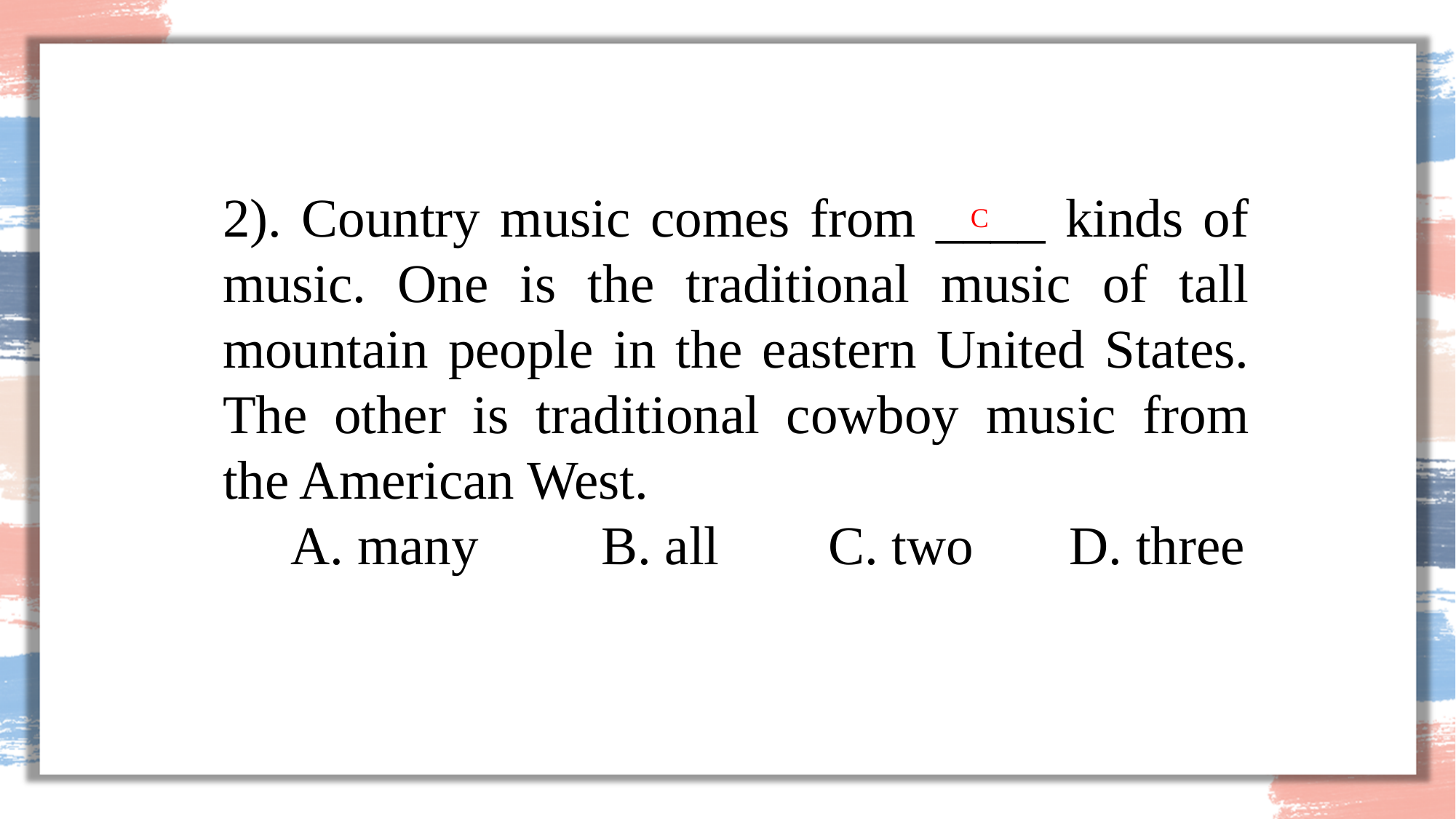

2). Country music comes from ____ kinds of music. One is the traditional music of tall mountain people in the eastern United States. The other is traditional cowboy music from the American West.
     A. many         B. all        C. two       D. three
C
45